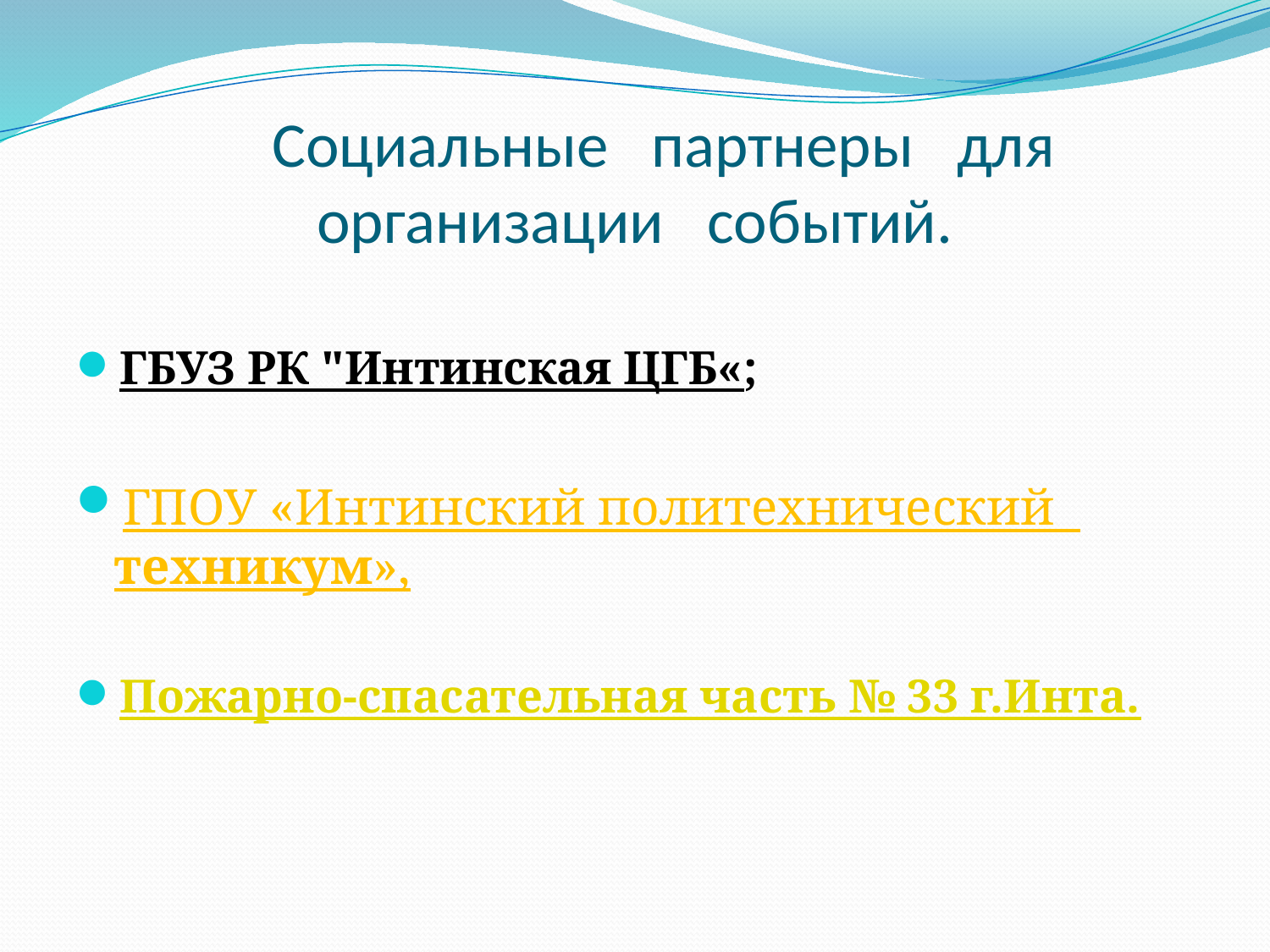

# Социальные   партнеры   для организации   событий.

ГБУЗ РК "Интинская ЦГБ«;

ГПОУ «Интинский политехнический   техникум»,

Пожарно-спасательная часть № 33 г.Инта.